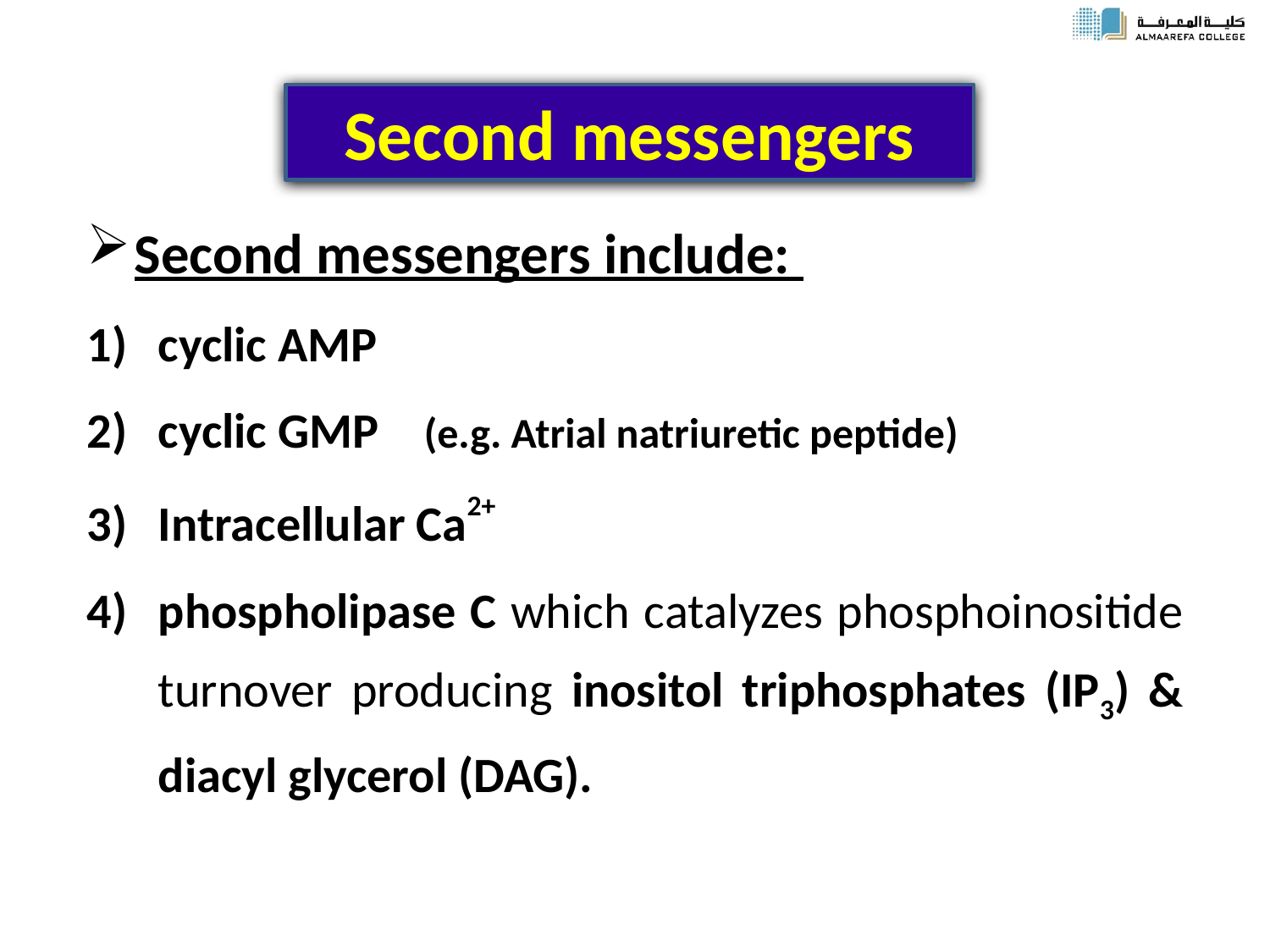

# Second messengers
Second messengers include:
cyclic AMP
cyclic GMP    (e.g. Atrial natriuretic peptide)
Intracellular Ca2+
phospholipase C which catalyzes phosphoinositide turnover producing inositol triphosphates (IP3) & diacyl glycerol (DAG).